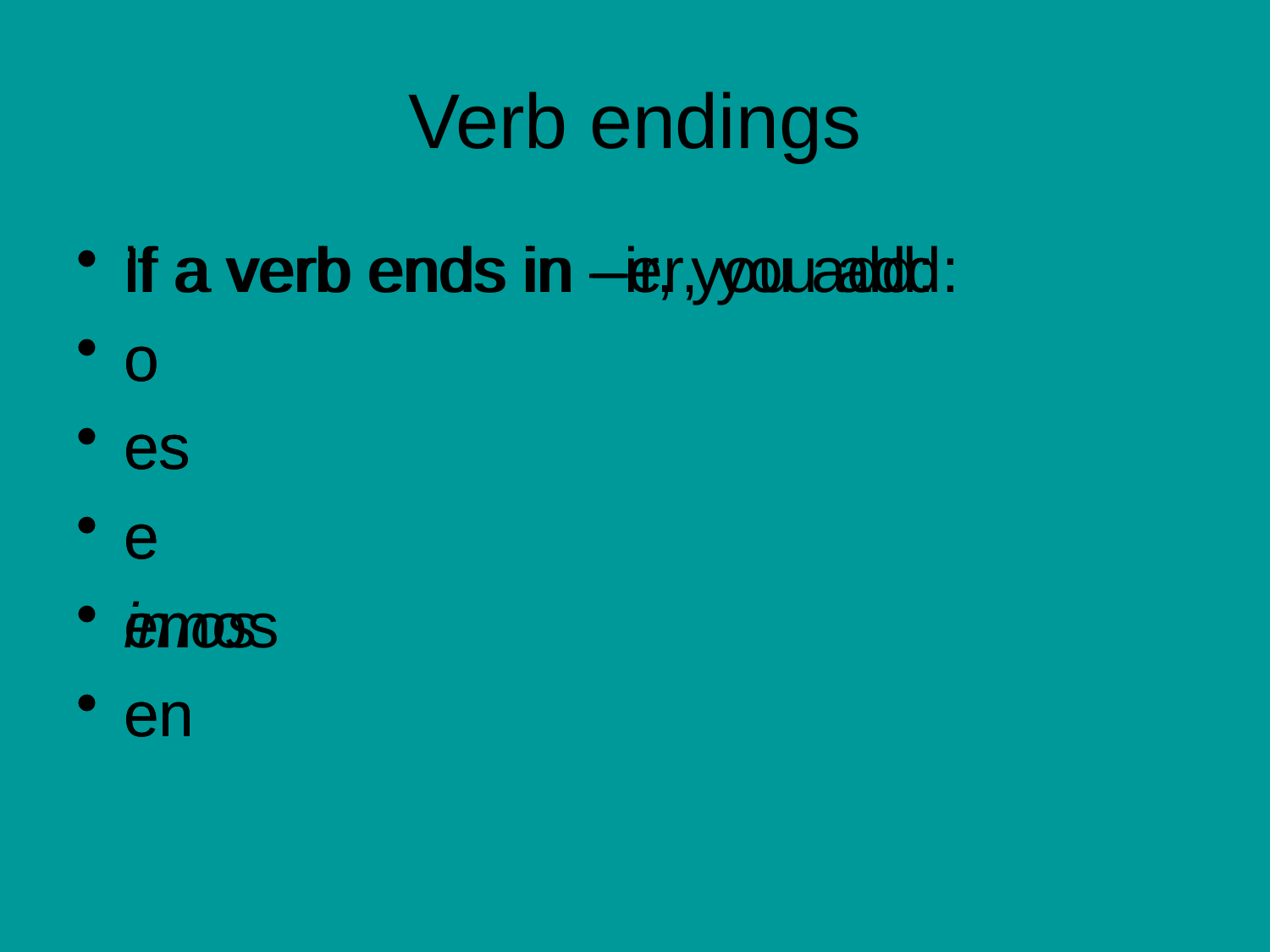

# Verb endings
If a verb ends in –er, you add:
o
es
e
emos
en

if a verb ends in –ir, you add:
o
es
e
imos
en